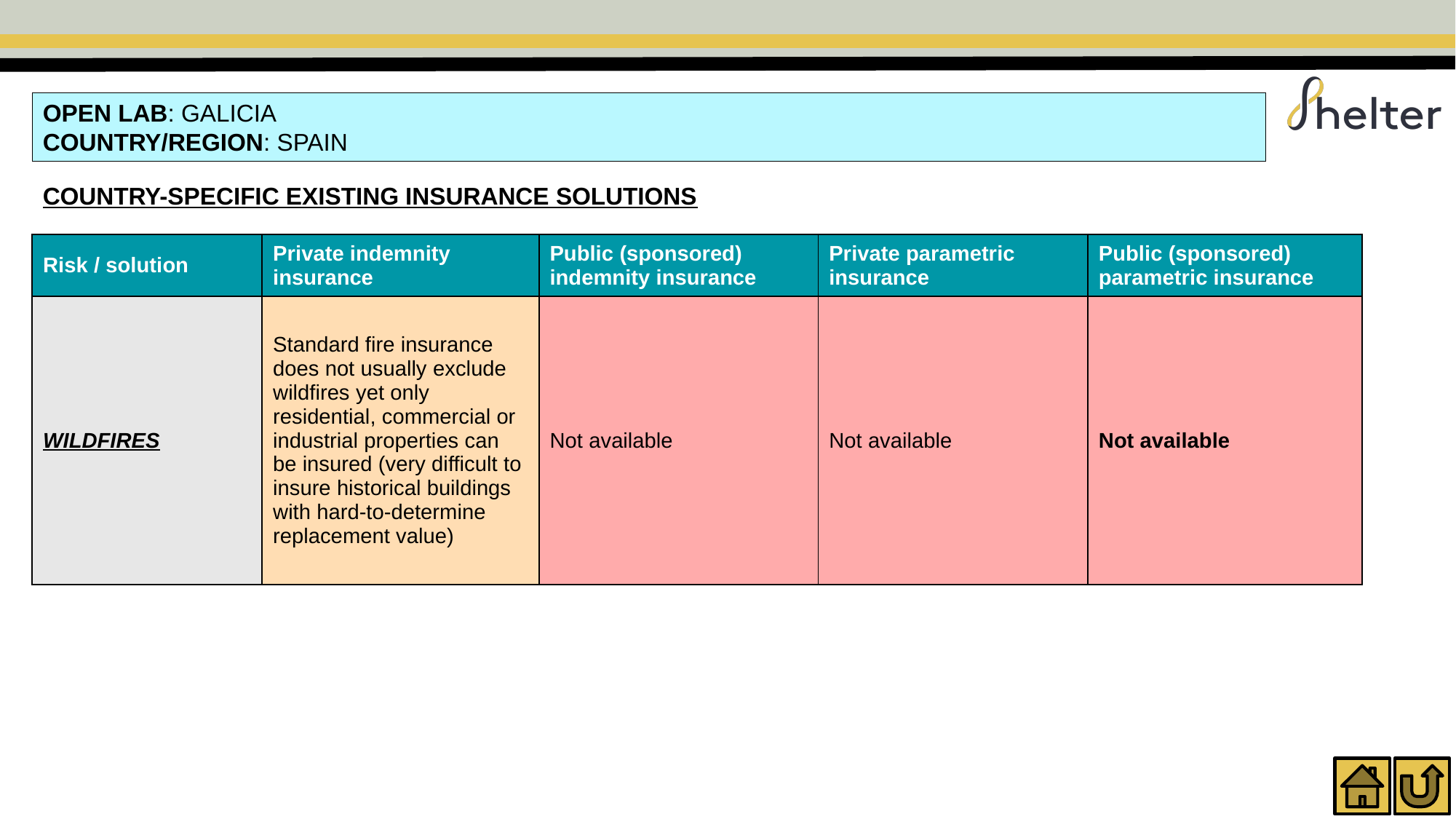

OPEN LAB: GALICIA
COUNTRY/REGION: SPAIN
COUNTRY-SPECIFIC EXISTING INSURANCE SOLUTIONS
| Risk / solution | Private indemnity insurance | Public (sponsored) indemnity insurance | Private parametric insurance | Public (sponsored) parametric insurance |
| --- | --- | --- | --- | --- |
| WILDFIRES | Standard fire insurance does not usually exclude wildfires yet only residential, commercial or industrial properties can be insured (very difficult to insure historical buildings with hard-to-determine replacement value) | Not available | Not available | Not available |